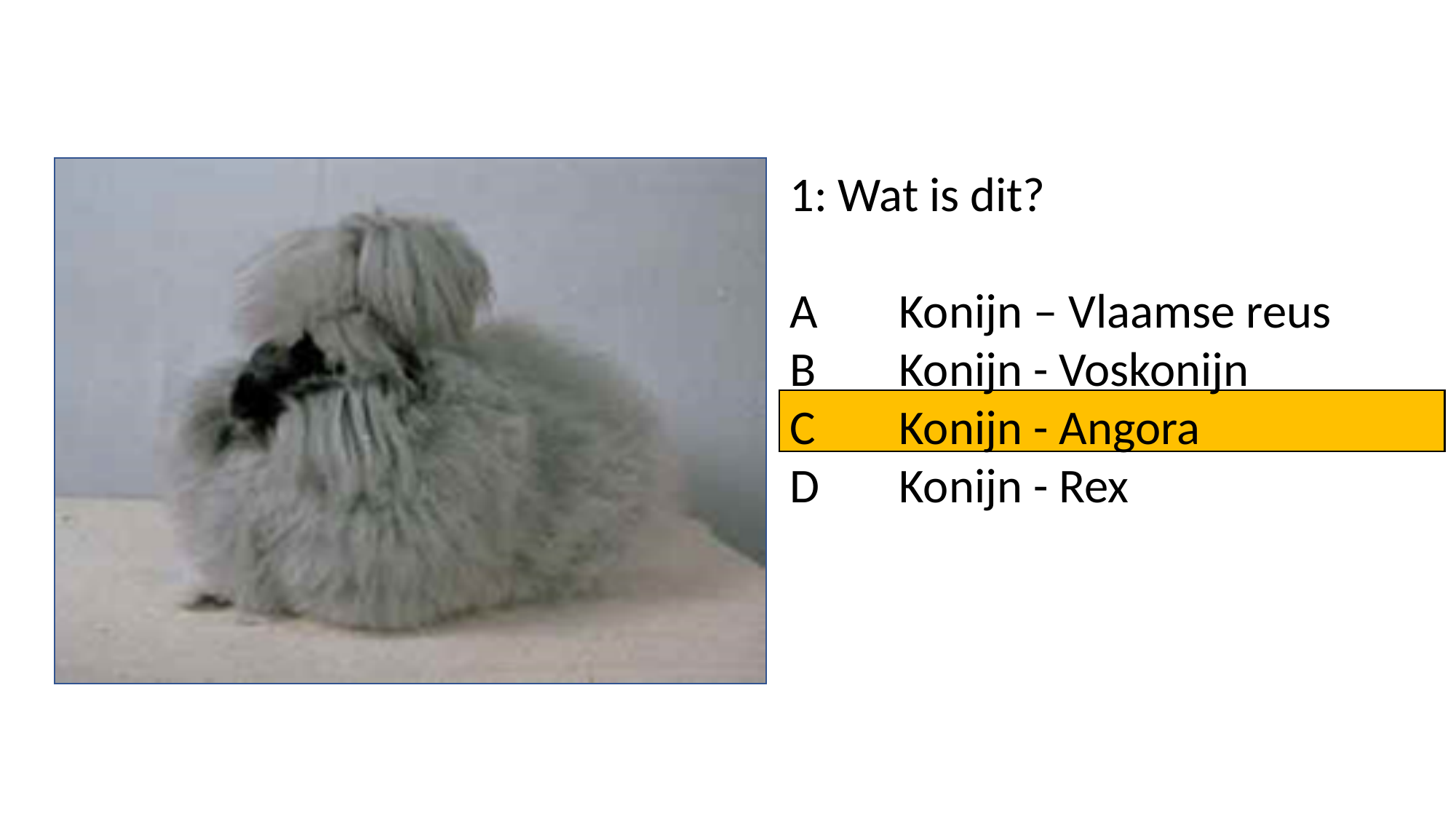

1: Wat is dit?

A	Konijn – Vlaamse reus
B	Konijn - Voskonijn
C	Konijn - Angora
D	Konijn - Rex